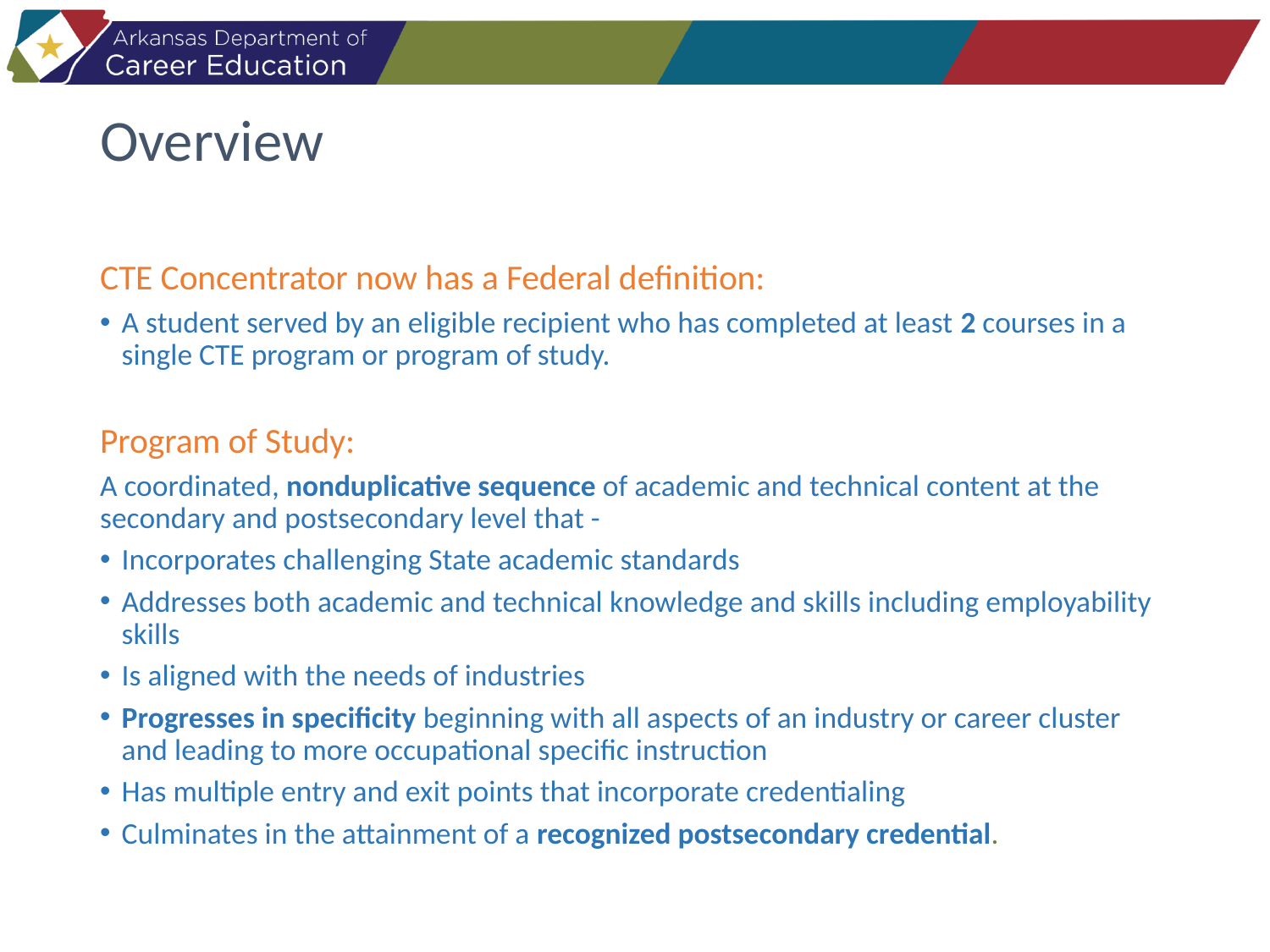

# Overview
CTE Concentrator now has a Federal definition:
A student served by an eligible recipient who has completed at least 2 courses in a single CTE program or program of study.

Program of Study:
A coordinated, nonduplicative sequence of academic and technical content at the secondary and postsecondary level that -
Incorporates challenging State academic standards
Addresses both academic and technical knowledge and skills including employability skills
Is aligned with the needs of industries
Progresses in specificity beginning with all aspects of an industry or career cluster and leading to more occupational specific instruction
Has multiple entry and exit points that incorporate credentialing
Culminates in the attainment of a recognized postsecondary credential.